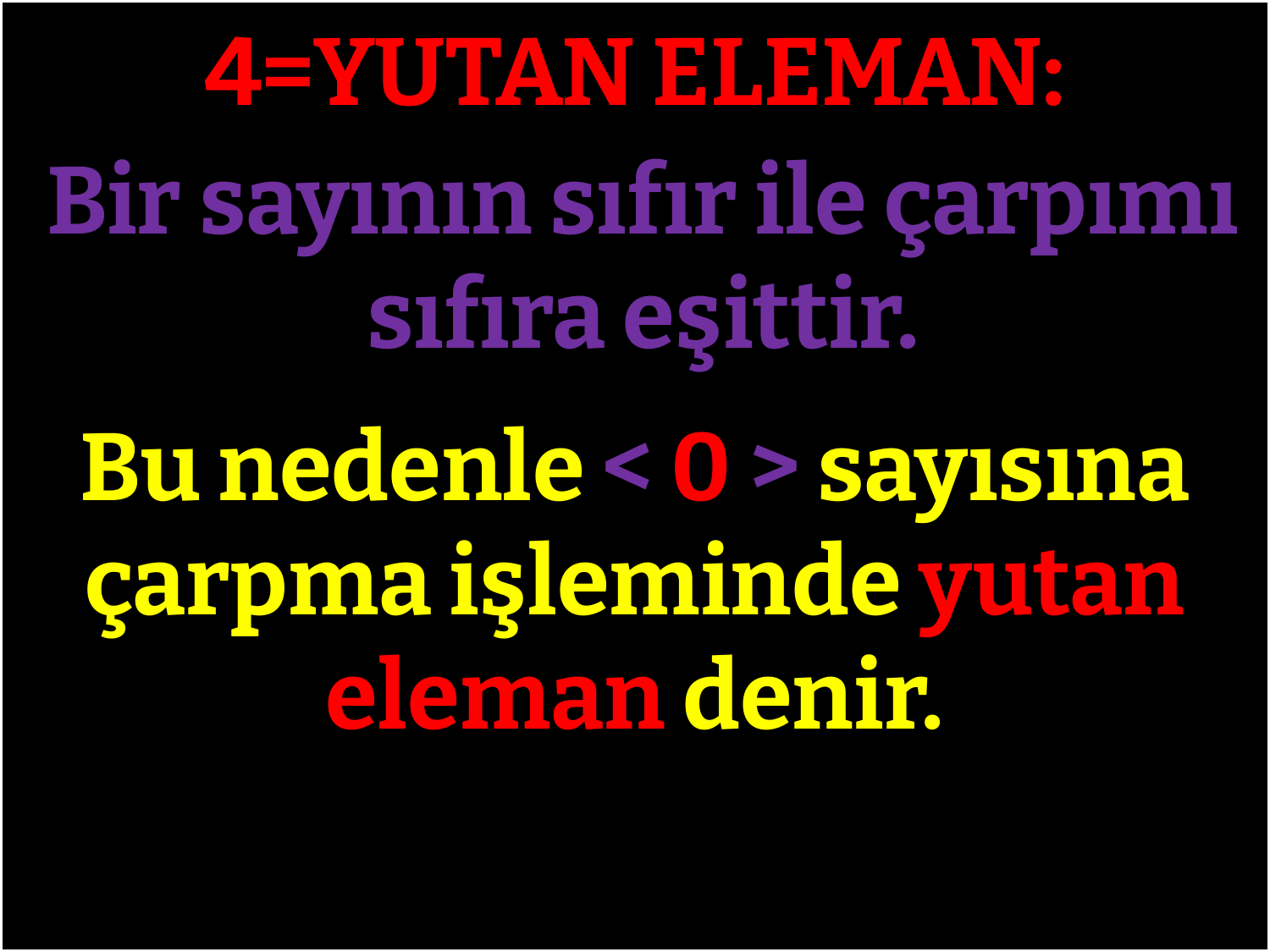

4=YUTAN ELEMAN:
Bir sayının sıfır ile çarpımı sıfıra eşittir.
#
Bu nedenle < 0 > sayısına çarpma işleminde yutan eleman denir.